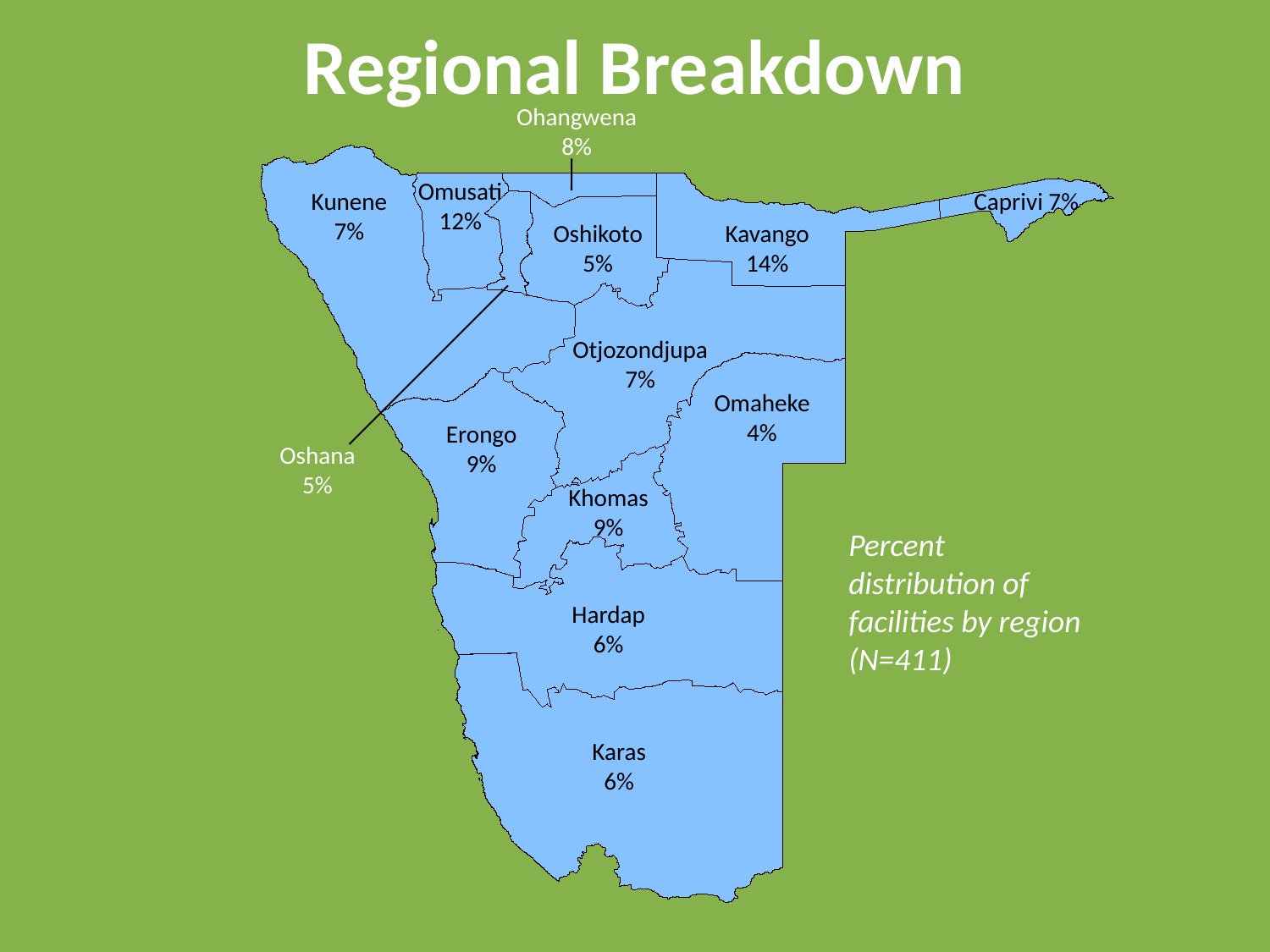

# Regional Breakdown

Ohangwena
8%
Omusati
12%
Kunene 7%
Caprivi 7%
Oshikoto
5%
Kavango
14%
Otjozondjupa
7%
Omaheke
4%
Erongo
9%
Oshana5%
Khomas
9%
Percent distribution of facilities by region
(N=411)
Hardap
6%
Karas
6%